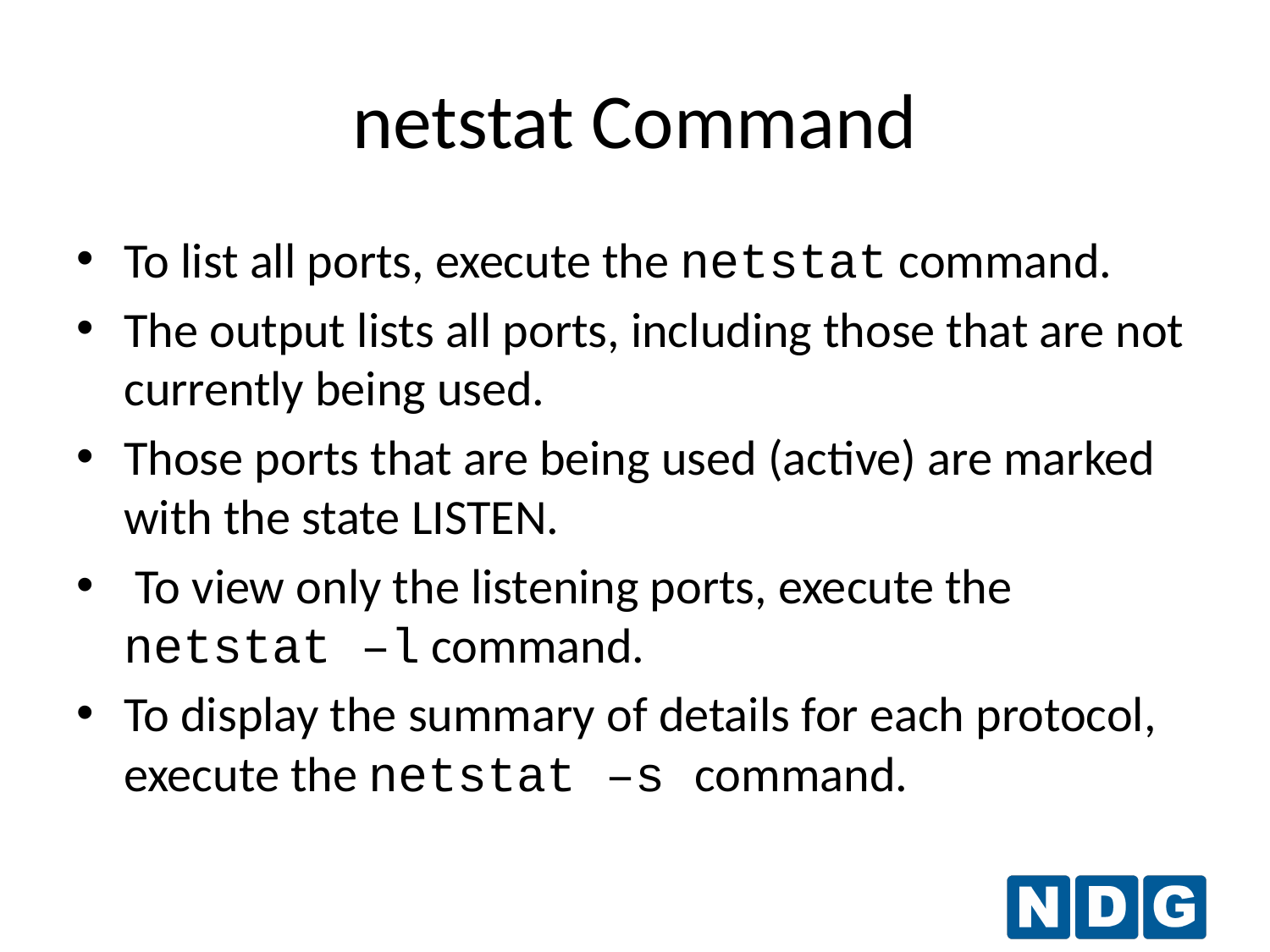

# netstat Command
To list all ports, execute the netstat command.
The output lists all ports, including those that are not currently being used.
Those ports that are being used (active) are marked with the state LISTEN.
 To view only the listening ports, execute the netstat –l command.
To display the summary of details for each protocol, execute the netstat –s command.